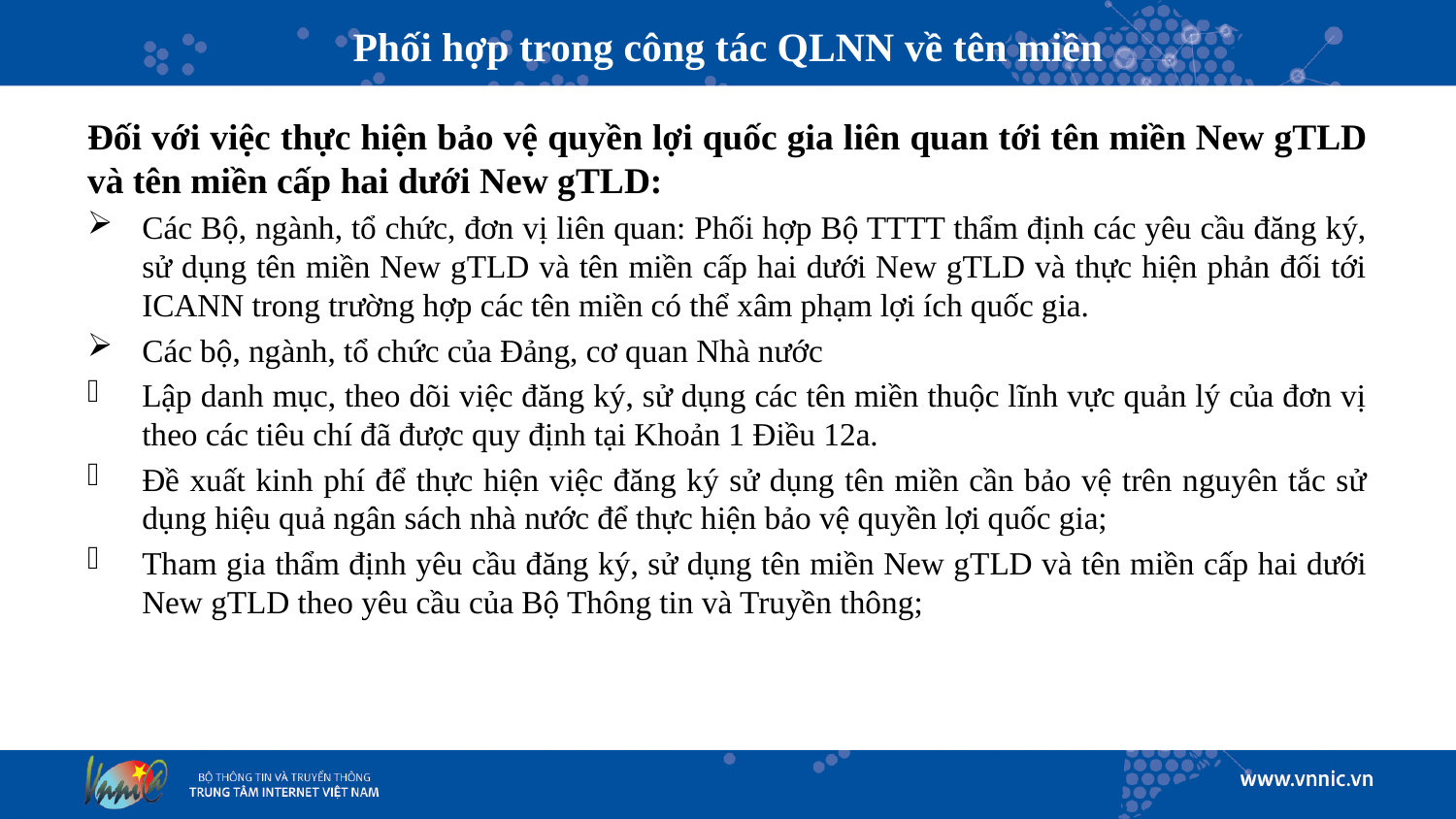

# Phối hợp trong công tác QLNN về tên miền
Đối với việc thực hiện bảo vệ quyền lợi quốc gia liên quan tới tên miền New gTLD và tên miền cấp hai dưới New gTLD:
Các Bộ, ngành, tổ chức, đơn vị liên quan: Phối hợp Bộ TTTT thẩm định các yêu cầu đăng ký, sử dụng tên miền New gTLD và tên miền cấp hai dưới New gTLD và thực hiện phản đối tới ICANN trong trường hợp các tên miền có thể xâm phạm lợi ích quốc gia.
Các bộ, ngành, tổ chức của Đảng, cơ quan Nhà nước
Lập danh mục, theo dõi việc đăng ký, sử dụng các tên miền thuộc lĩnh vực quản lý của đơn vị theo các tiêu chí đã được quy định tại Khoản 1 Điều 12a.
Đề xuất kinh phí để thực hiện việc đăng ký sử dụng tên miền cần bảo vệ trên nguyên tắc sử dụng hiệu quả ngân sách nhà nước để thực hiện bảo vệ quyền lợi quốc gia;
Tham gia thẩm định yêu cầu đăng ký, sử dụng tên miền New gTLD và tên miền cấp hai dưới New gTLD theo yêu cầu của Bộ Thông tin và Truyền thông;